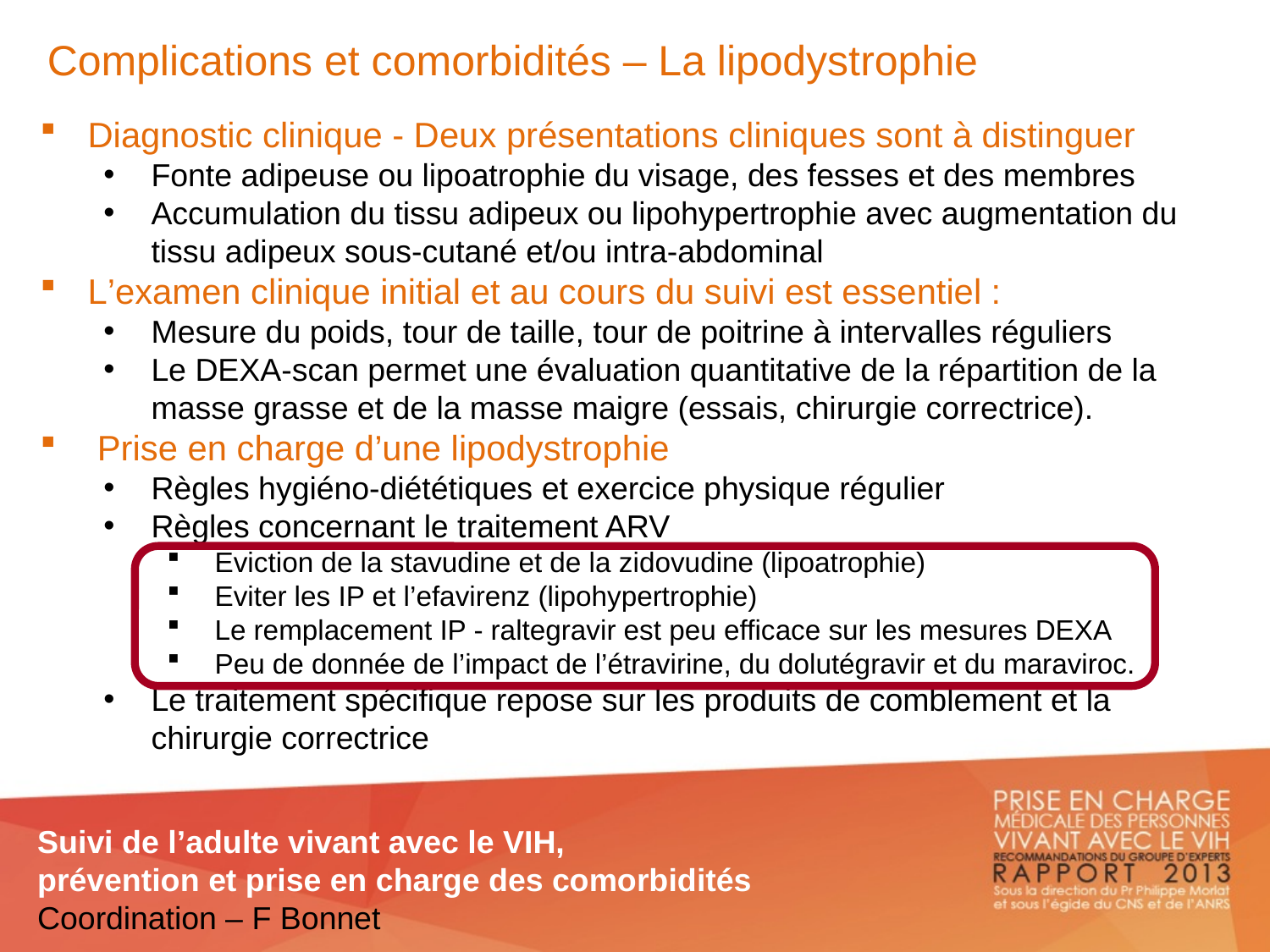

Complications et comorbidités – La lipodystrophie
Diagnostic clinique - Deux présentations cliniques sont à distinguer
Fonte adipeuse ou lipoatrophie du visage, des fesses et des membres
Accumulation du tissu adipeux ou lipohypertrophie avec augmentation du tissu adipeux sous-cutané et/ou intra-abdominal
L’examen clinique initial et au cours du suivi est essentiel :
Mesure du poids, tour de taille, tour de poitrine à intervalles réguliers
Le DEXA-scan permet une évaluation quantitative de la répartition de la masse grasse et de la masse maigre (essais, chirurgie correctrice).
 Prise en charge d’une lipodystrophie
Règles hygiéno-diététiques et exercice physique régulier
Règles concernant le traitement ARV
Eviction de la stavudine et de la zidovudine (lipoatrophie)
Eviter les IP et l’efavirenz (lipohypertrophie)
Le remplacement IP - raltegravir est peu efficace sur les mesures DEXA
Peu de donnée de l’impact de l’étravirine, du dolutégravir et du maraviroc.
Le traitement spécifique repose sur les produits de comblement et la chirurgie correctrice

Suivi de l’adulte vivant avec le VIH,
prévention et prise en charge des comorbidités
Coordination – F Bonnet